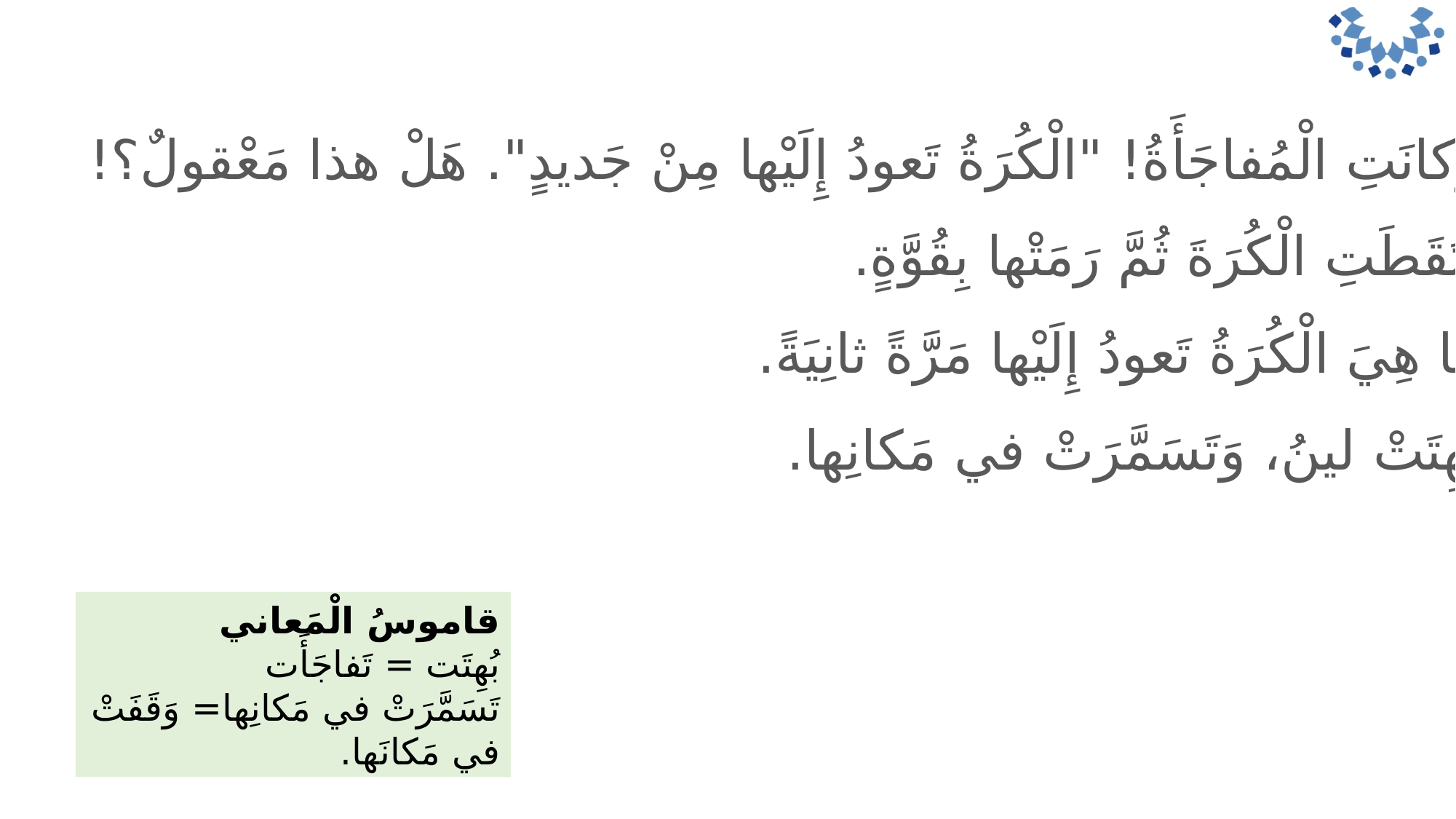

وَكانَتِ الْمُفاجَأَةُ! "الْكُرَةُ تَعودُ إِلَيْها مِنْ جَديدٍ". هَلْ هذا مَعْقولٌ؟!
	اِلْتَقَطَتِ الْكُرَةَ ثُمَّ رَمَتْها بِقُوَّةٍ.
	ها هِيَ الْكُرَةُ تَعودُ إِلَيْها مَرَّةً ثانِيَةً.
	بُهِتَتْ لينُ، وَتَسَمَّرَتْ في مَكانِها.
قاموسُ الْمَعاني
بُهِتَت = تَفاجَأَت
تَسَمَّرَتْ في مَكانِها= وَقَفَتْ في مَكانَها.